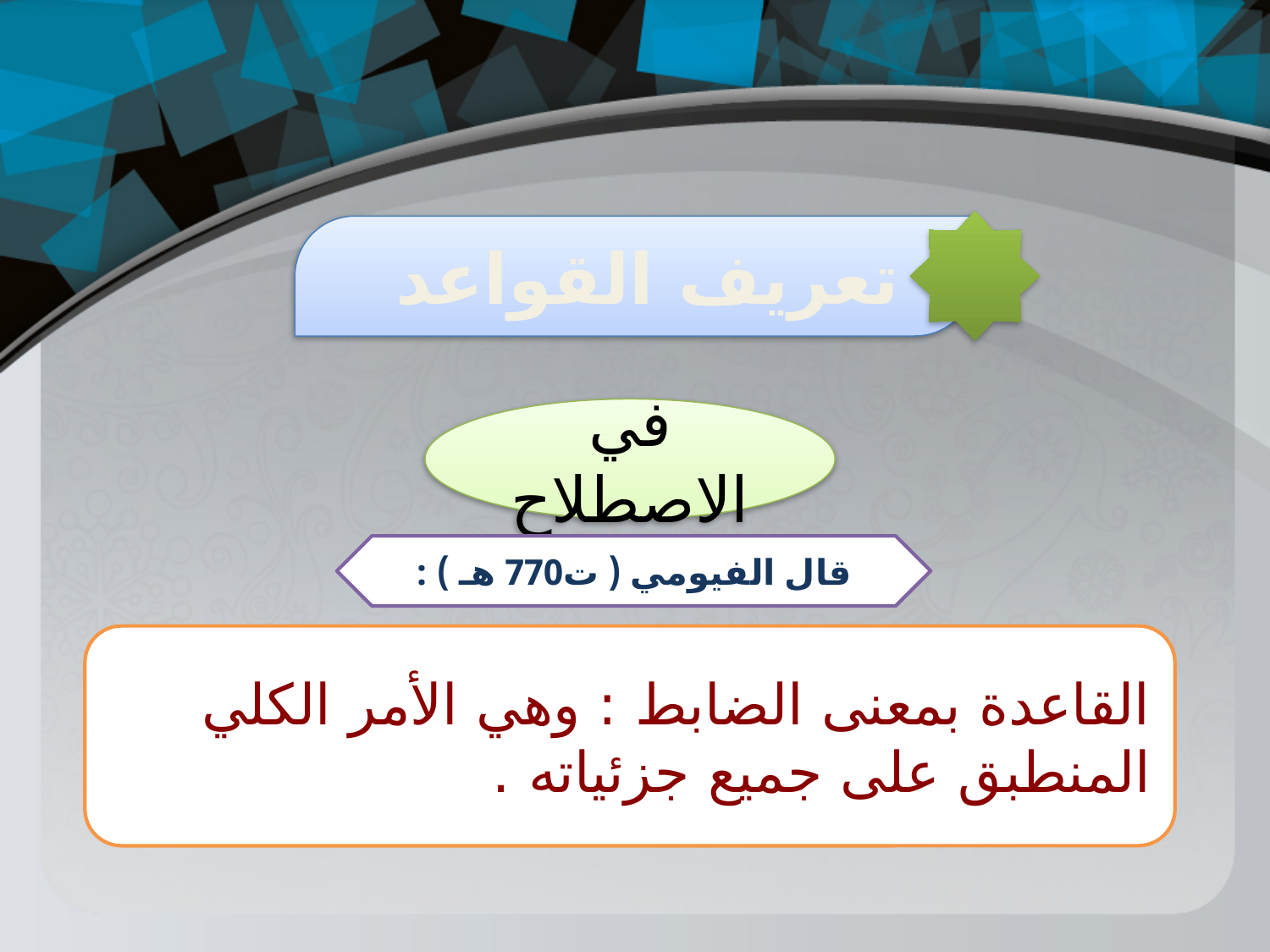

تعريف القواعد
في الاصطلاح
قال الفيومي ( ت770 هـ ) :
القاعدة بمعنى الضابط : وهي الأمر الكلي المنطبق على جميع جزئياته .